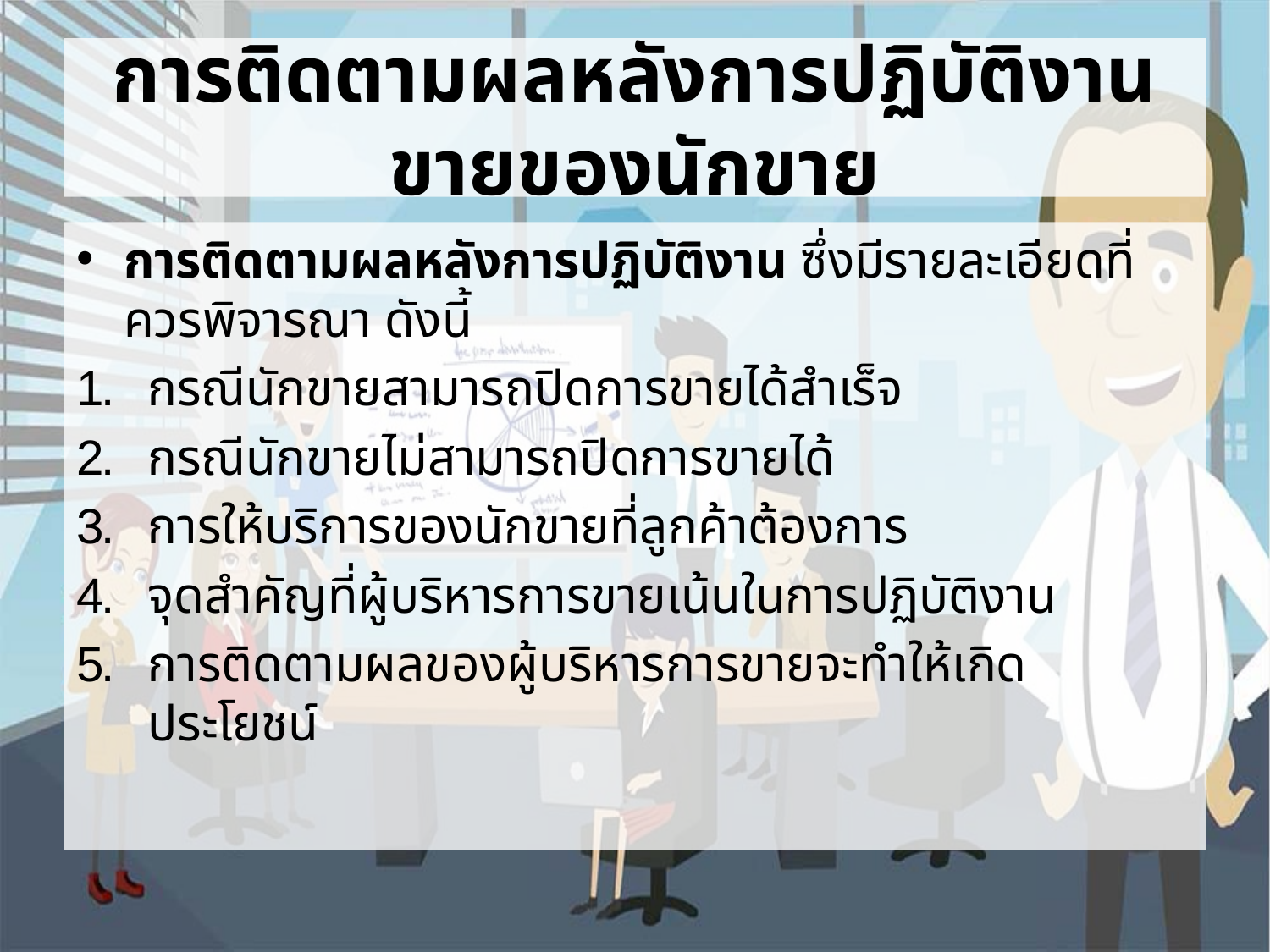

# การติดตามผลหลังการปฏิบัติงานขายของนักขาย
การติดตามผลหลังการปฏิบัติงาน ซึ่งมีรายละเอียดที่ควรพิจารณา ดังนี้
กรณีนักขายสามารถปิดการขายได้สำเร็จ
กรณีนักขายไม่สามารถปิดการขายได้
การให้บริการของนักขายที่ลูกค้าต้องการ
จุดสำคัญที่ผู้บริหารการขายเน้นในการปฏิบัติงาน
การติดตามผลของผู้บริหารการขายจะทำให้เกิดประโยชน์